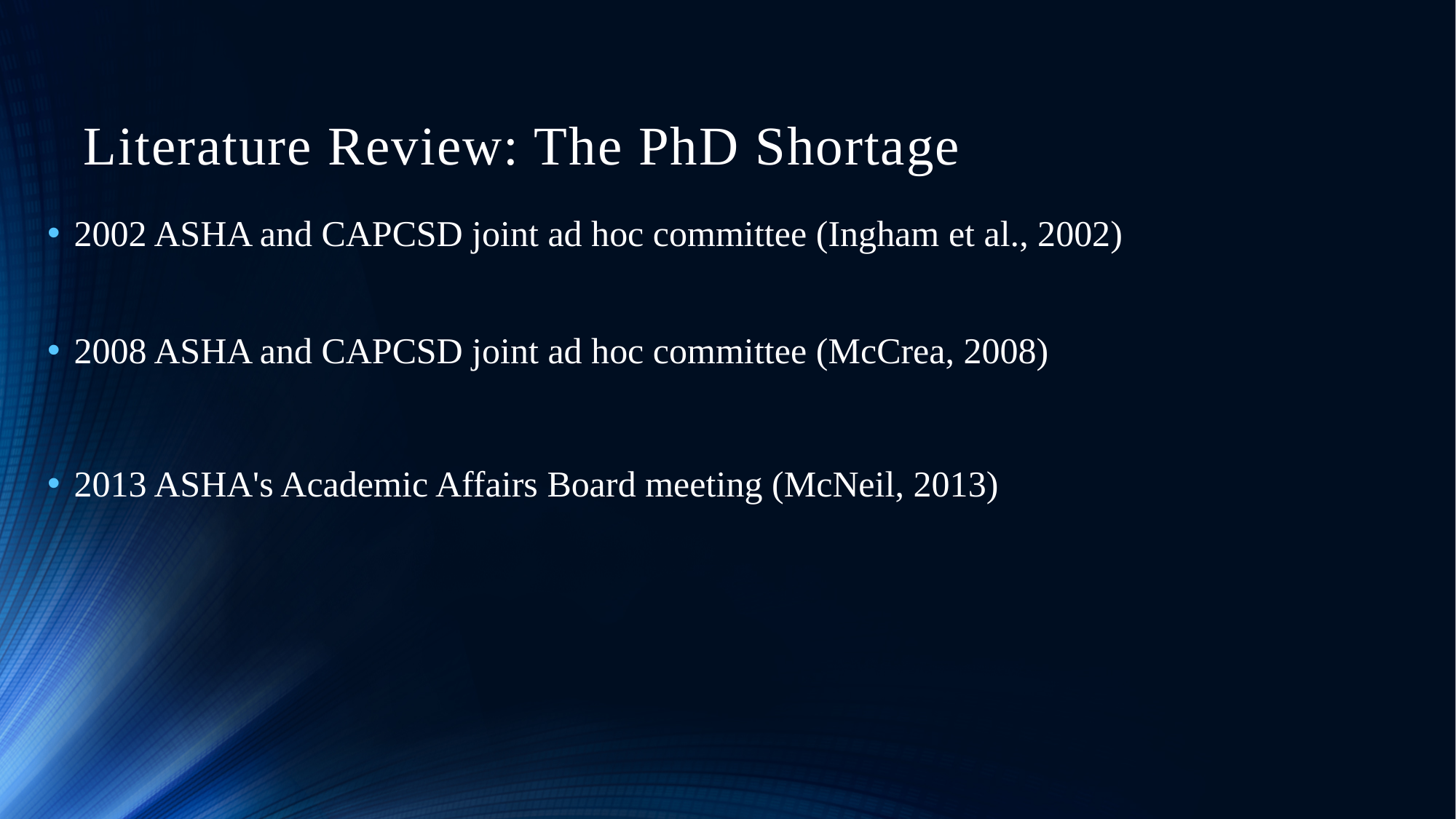

# Literature Review: The PhD Shortage
2002 ASHA and CAPCSD joint ad hoc committee (Ingham et al., 2002)

2008 ASHA and CAPCSD joint ad hoc committee (McCrea, 2008)

2013 ASHA's Academic Affairs Board meeting (McNeil, 2013)